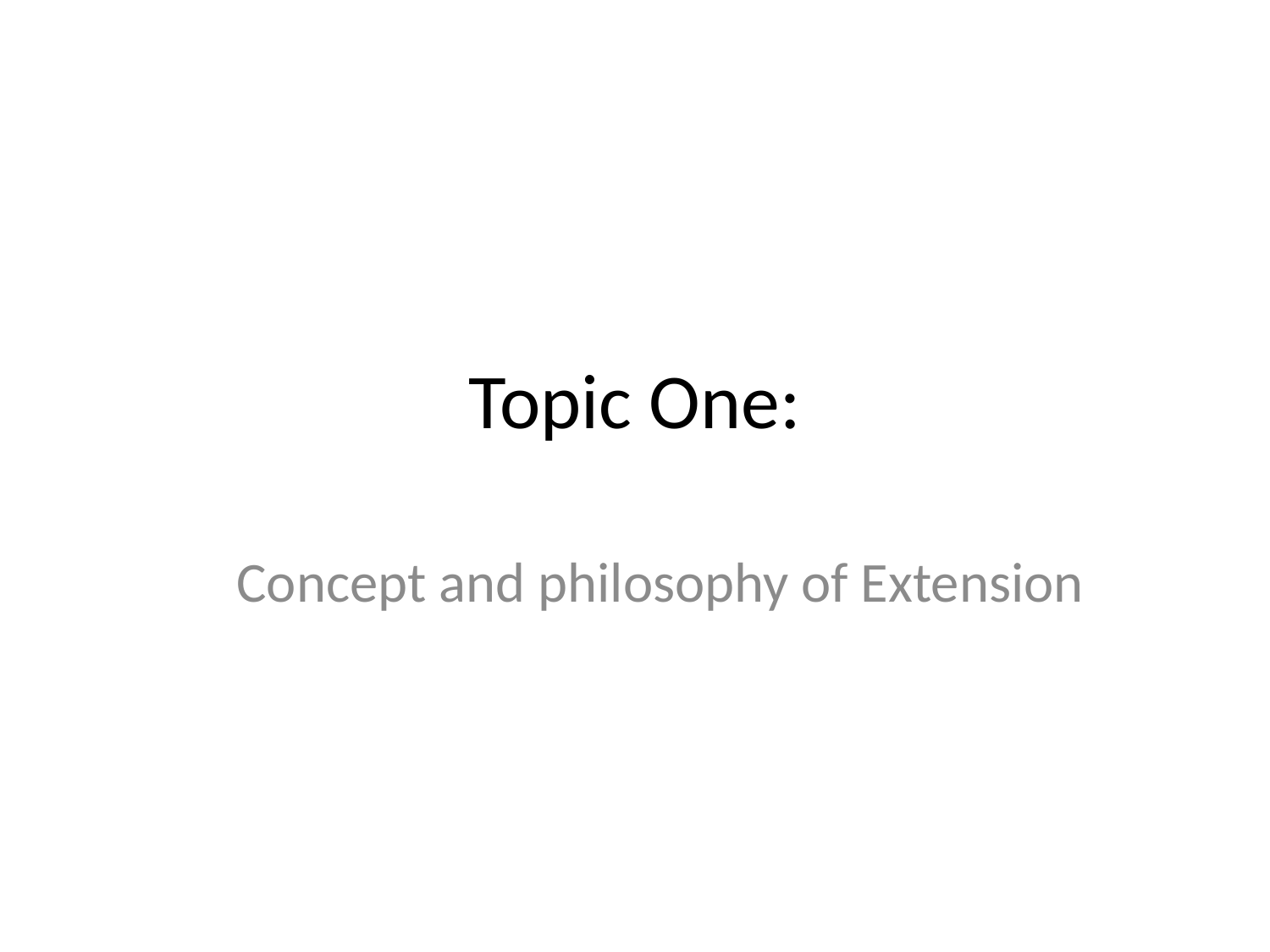

# Topic One:
Concept and philosophy of Extension